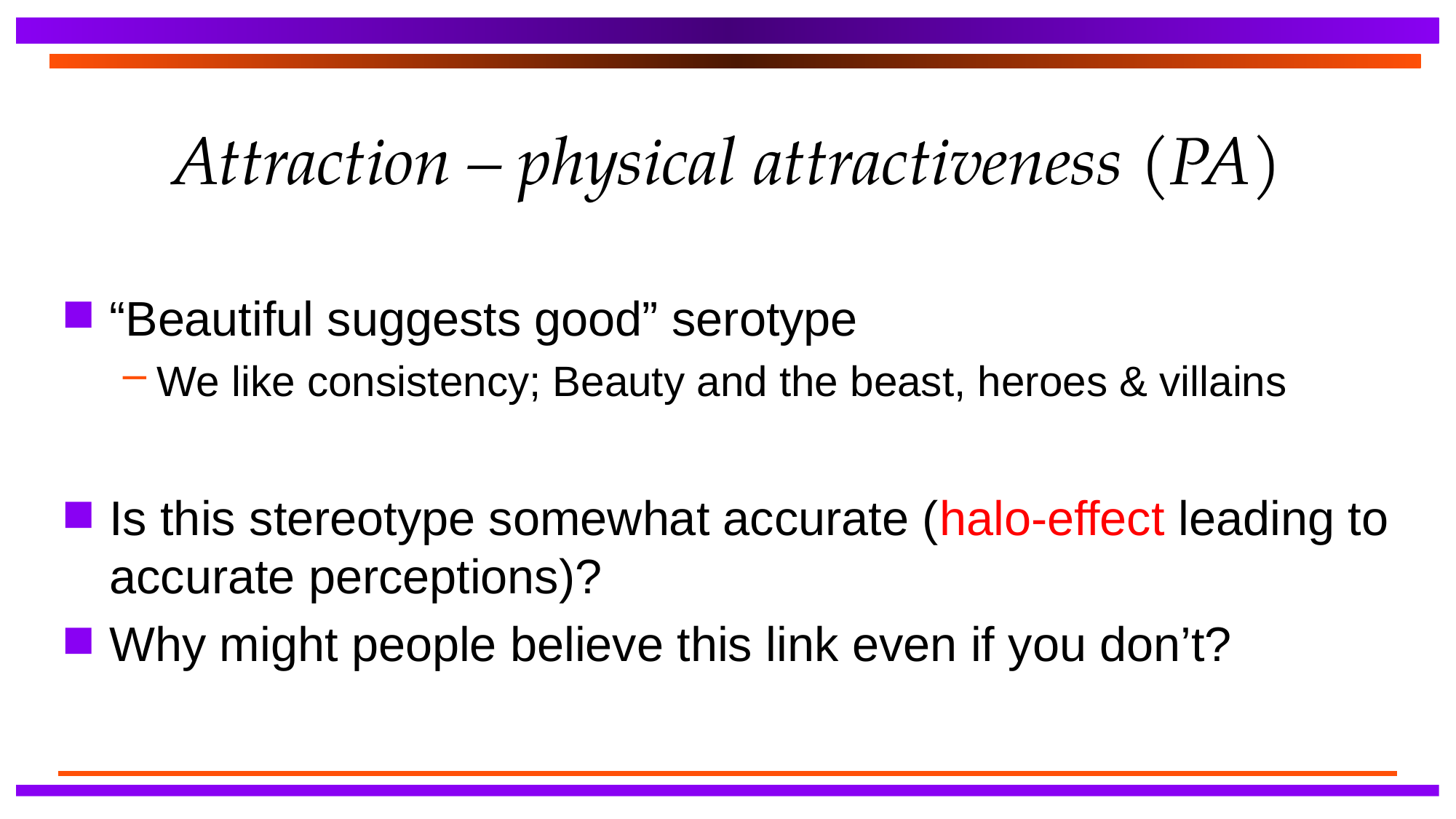

# Attraction – physical attractiveness (PA)

“Beautiful suggests good” serotype
We like consistency; Beauty and the beast, heroes & villains

Is this stereotype somewhat accurate (halo-effect leading to accurate perceptions)?
Why might people believe this link even if you don’t?